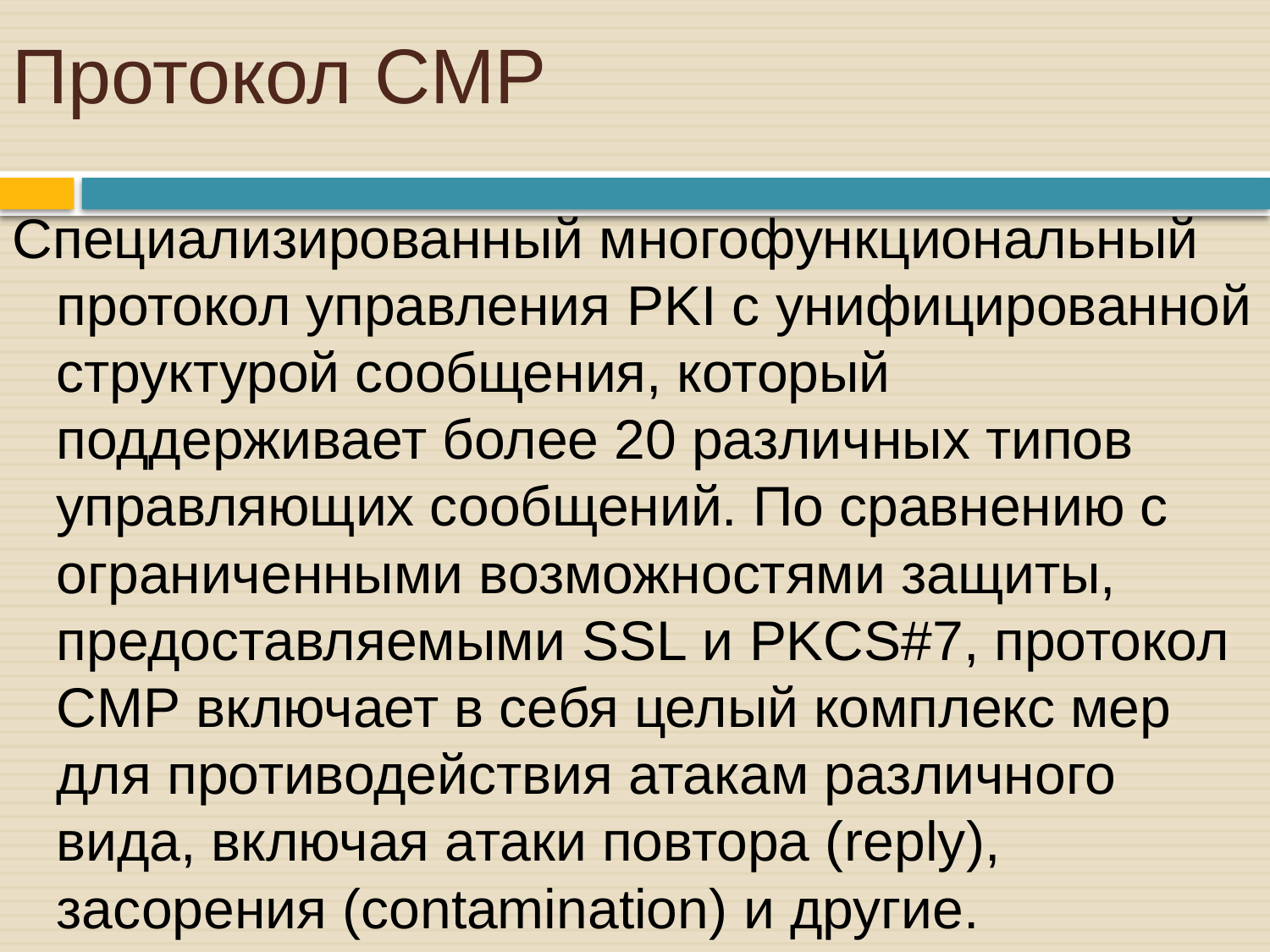

# Протокол CMP
Специализированный многофункциональный протокол управления PKI с унифицированной структурой сообщения, который поддерживает более 20 различных типов управляющих сообщений. По сравнению с ограниченными возможностями защиты, предоставляемыми SSL и PKCS#7, протокол CMP включает в себя целый комплекс мер для противодействия атакам различного вида, включая атаки повтора (reply), засорения (contamination) и другие.